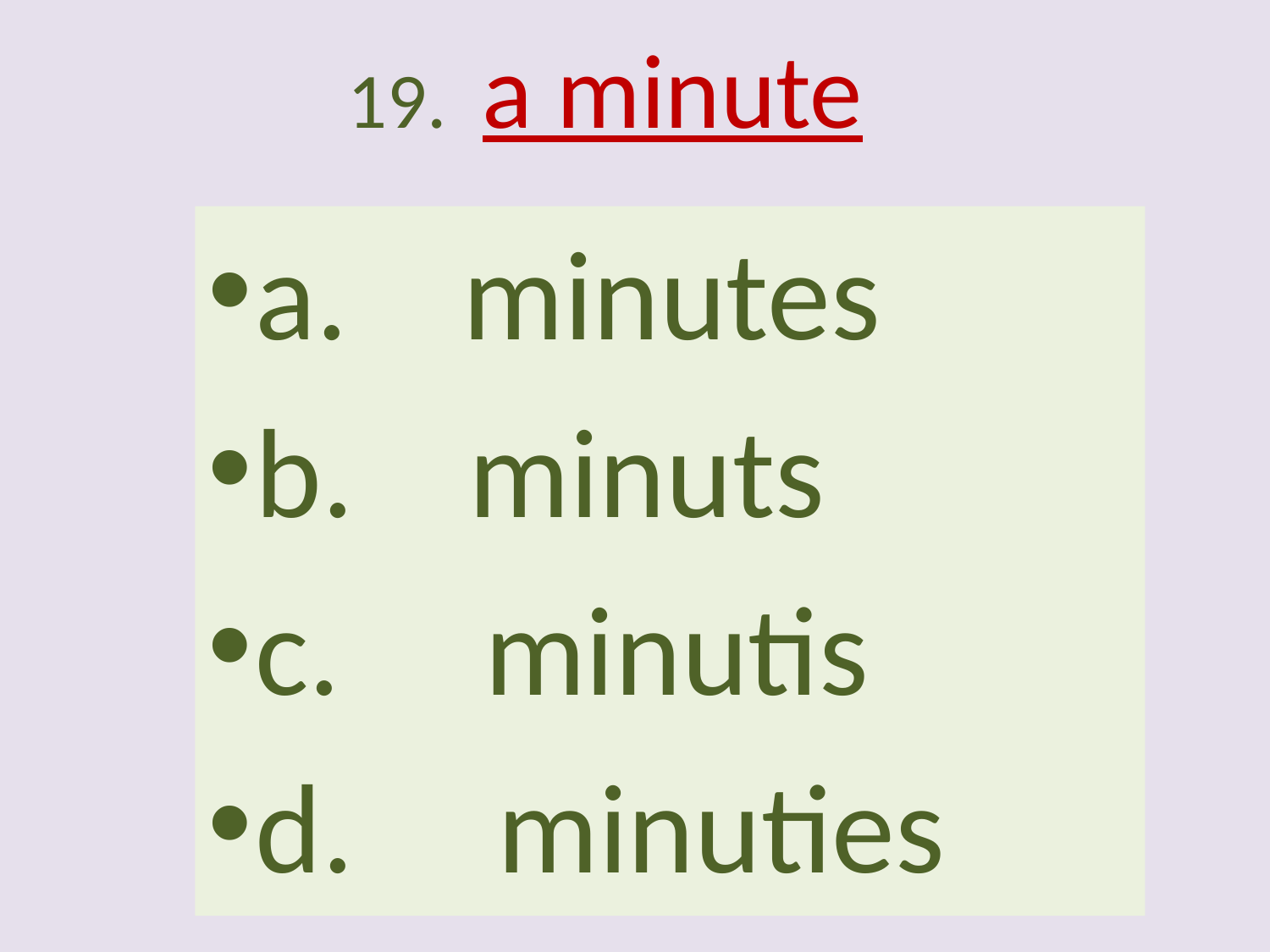

# 19.  a minute
a.    minutes
b.    minuts
c.     minutis
d.     minuties